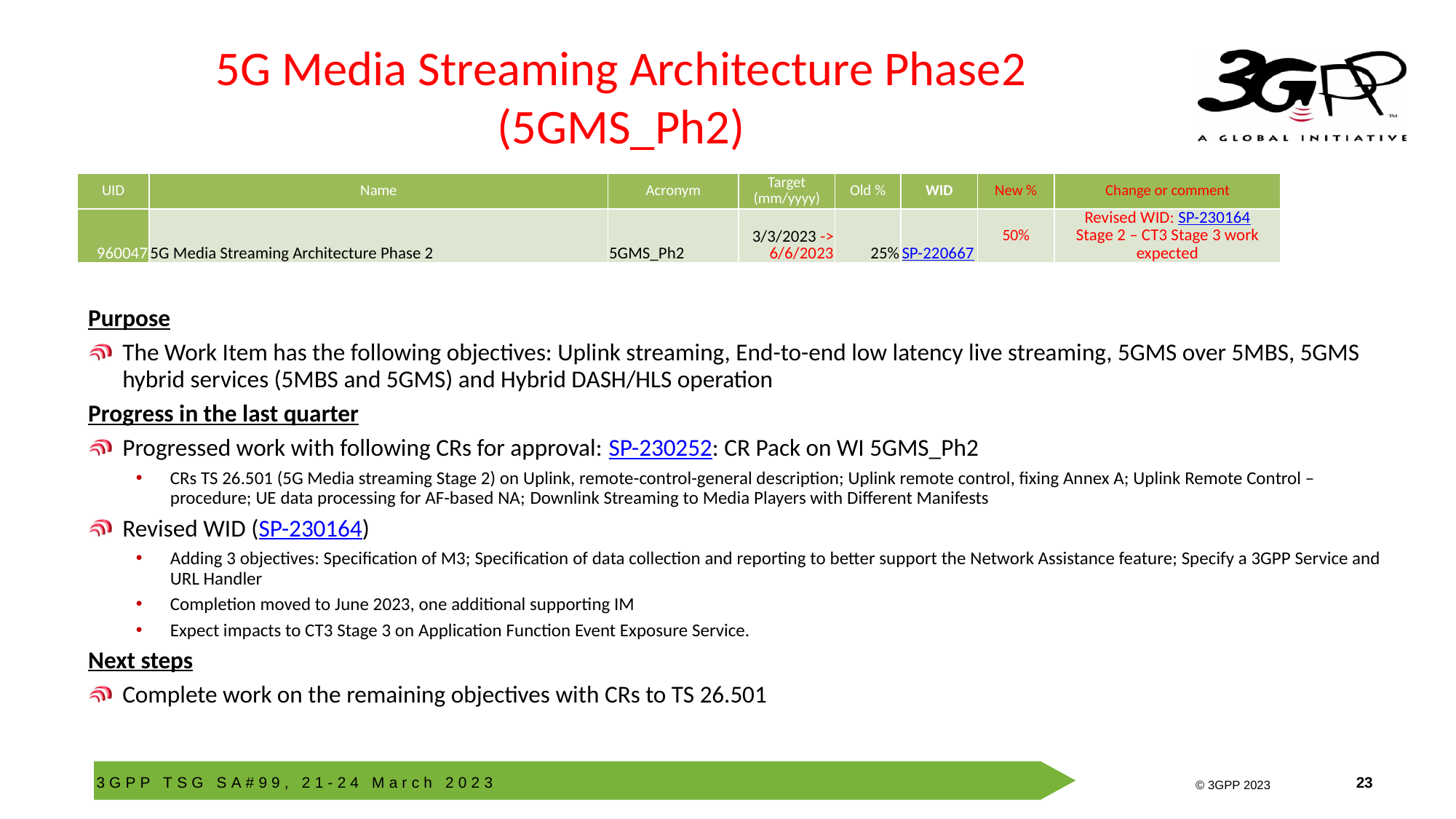

# 5G Media Streaming Architecture Phase2 (5GMS_Ph2)
| UID | Name | Acronym | Target (mm/yyyy) | Old % | WID | New % | Change or comment |
| --- | --- | --- | --- | --- | --- | --- | --- |
| 960047 | 5G Media Streaming Architecture Phase 2 | 5GMS\_Ph2 | 3/3/2023 -> 6/6/2023 | 25% | SP-220667 | 50% | Revised WID: SP-230164 Stage 2 – CT3 Stage 3 work expected |
Purpose
The Work Item has the following objectives: Uplink streaming, End-to-end low latency live streaming, 5GMS over 5MBS, 5GMS hybrid services (5MBS and 5GMS) and Hybrid DASH/HLS operation
Progress in the last quarter
Progressed work with following CRs for approval: SP-230252: CR Pack on WI 5GMS_Ph2
CRs TS 26.501 (5G Media streaming Stage 2) on Uplink, remote-control-general description; Uplink remote control, fixing Annex A; Uplink Remote Control – procedure; UE data processing for AF-based NA; Downlink Streaming to Media Players with Different Manifests
Revised WID (SP-230164)
Adding 3 objectives: Specification of M3; Specification of data collection and reporting to better support the Network Assistance feature; Specify a 3GPP Service and URL Handler
Completion moved to June 2023, one additional supporting IM
Expect impacts to CT3 Stage 3 on Application Function Event Exposure Service.
Next steps
Complete work on the remaining objectives with CRs to TS 26.501